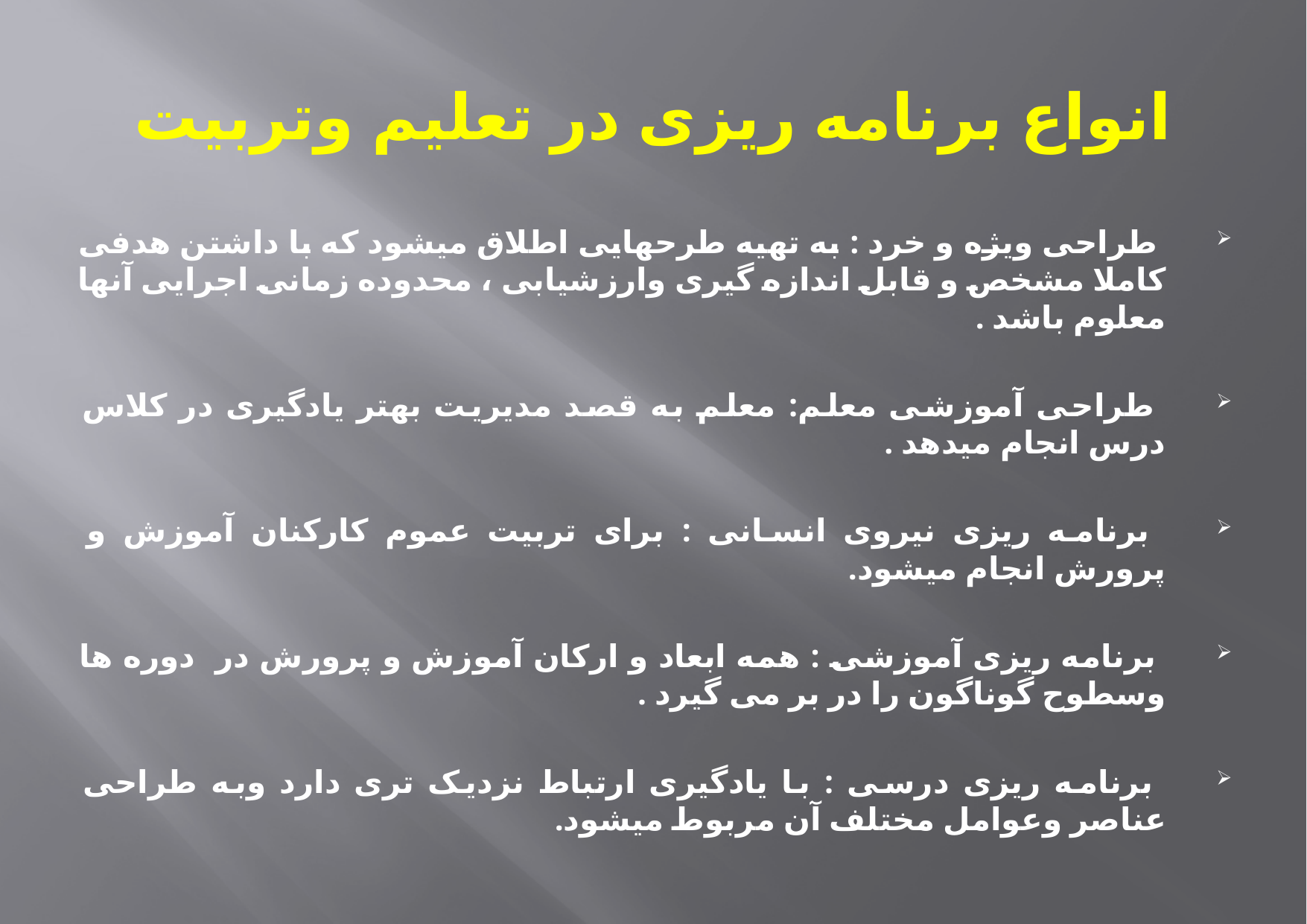

# انواع برنامه ریزی در تعلیم وتربیت
 طراحی ویژه و خرد : به تهیه طرحهایی اطلاق میشود که با داشتن هدفی کاملا مشخص و قابل اندازه گیری وارزشیابی ، محدوده زمانی اجرایی آنها معلوم باشد .

 طراحی آموزشی معلم: معلم به قصد مدیریت بهتر یادگیری در کلاس درس انجام میدهد .

 برنامه ریزی نیروی انسانی : برای تربیت عموم کارکنان آموزش و پرورش انجام میشود.

 برنامه ریزی آموزشی : همه ابعاد و ارکان آموزش و پرورش در  دوره ها وسطوح گوناگون را در بر می گیرد .

 برنامه ریزی درسی : با یادگیری ارتباط نزدیک تری دارد وبه طراحی عناصر وعوامل مختلف آن مربوط میشود.